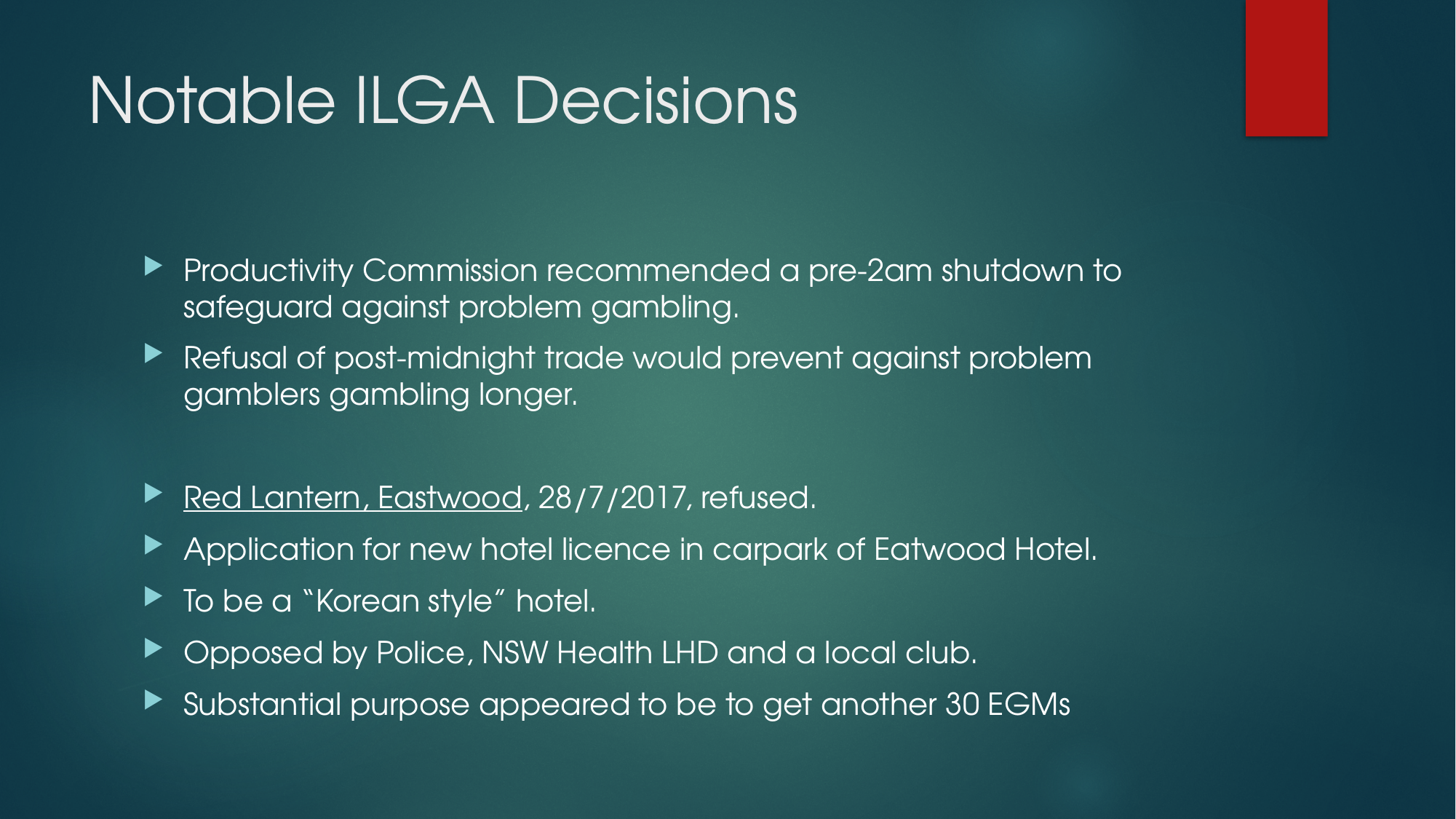

# Notable ILGA Decisions
Productivity Commission recommended a pre-2am shutdown to safeguard against problem gambling.
Refusal of post-midnight trade would prevent against problem gamblers gambling longer.

Red Lantern, Eastwood, 28/7/2017, refused.
Application for new hotel licence in carpark of Eatwood Hotel.
To be a “Korean style” hotel.
Opposed by Police, NSW Health LHD and a local club.
Substantial purpose appeared to be to get another 30 EGMs